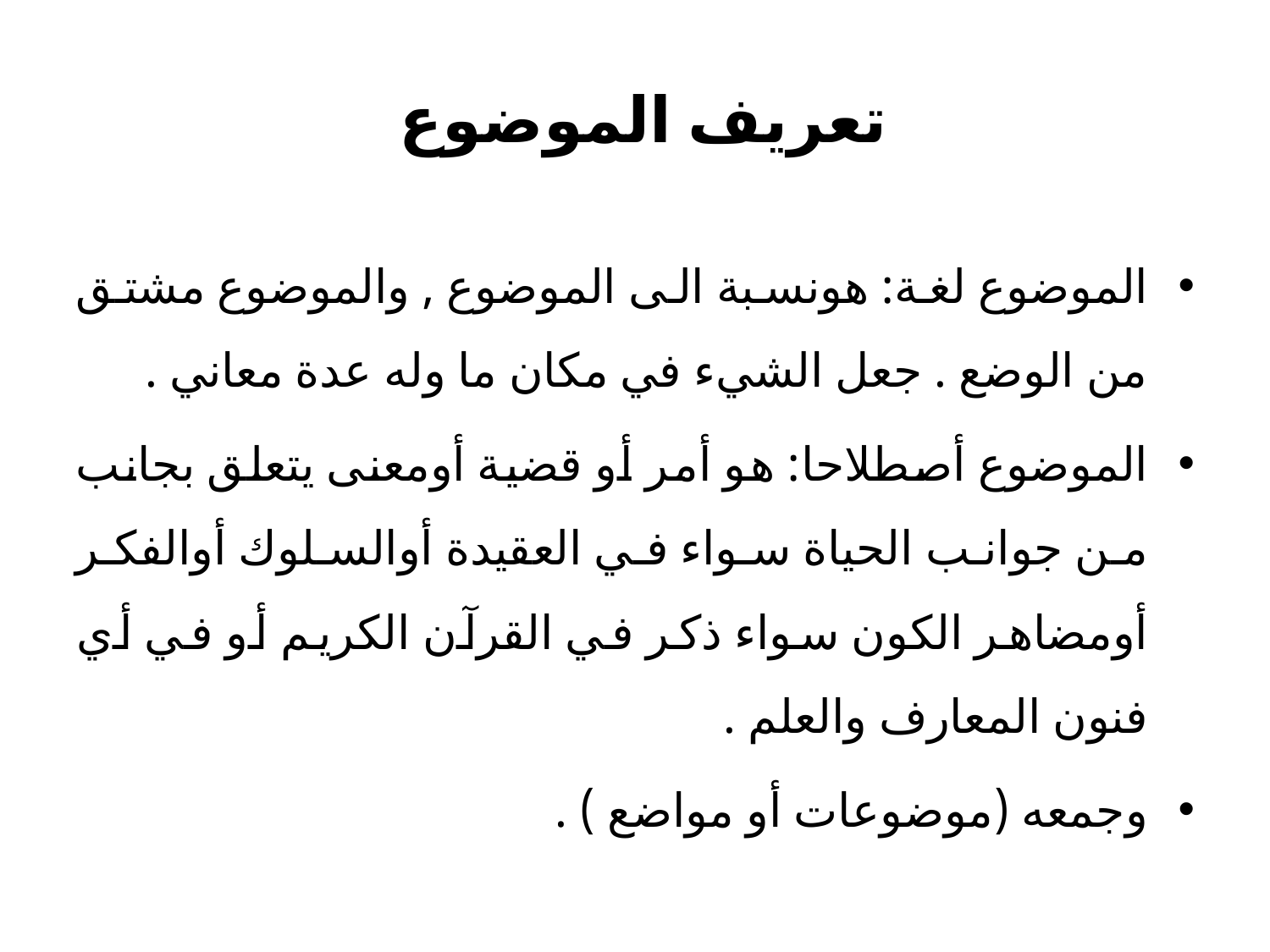

# تعريف الموضوع
الموضوع لغة: هونسبة الى الموضوع , والموضوع مشتق من الوضع . جعل الشيء في مكان ما وله عدة معاني .
الموضوع أصطلاحا: هو أمر أو قضية أومعنى يتعلق بجانب من جوانب الحياة سواء في العقيدة أوالسلوك أوالفكر أومضاهر الكون سواء ذكر في القرآن الكريم أو في أي فنون المعارف والعلم .
وجمعه (موضوعات أو مواضع ) .